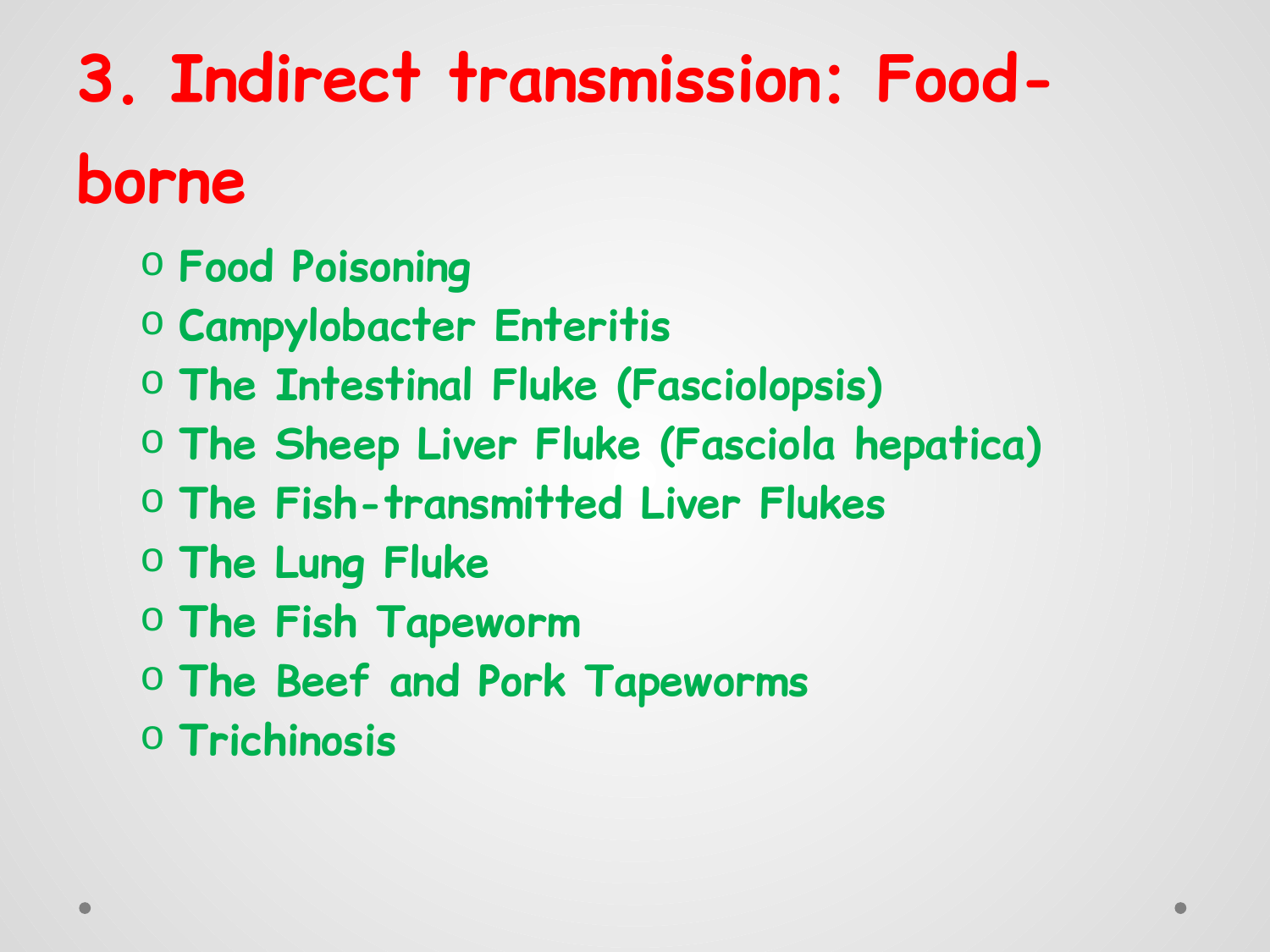

# 3. Indirect transmission: Food-borne
Food Poisoning
Campylobacter Enteritis
The Intestinal Fluke (Fasciolopsis)
The Sheep Liver Fluke (Fasciola hepatica)
The Fish-transmitted Liver Flukes
The Lung Fluke
The Fish Tapeworm
The Beef and Pork Tapeworms
Trichinosis